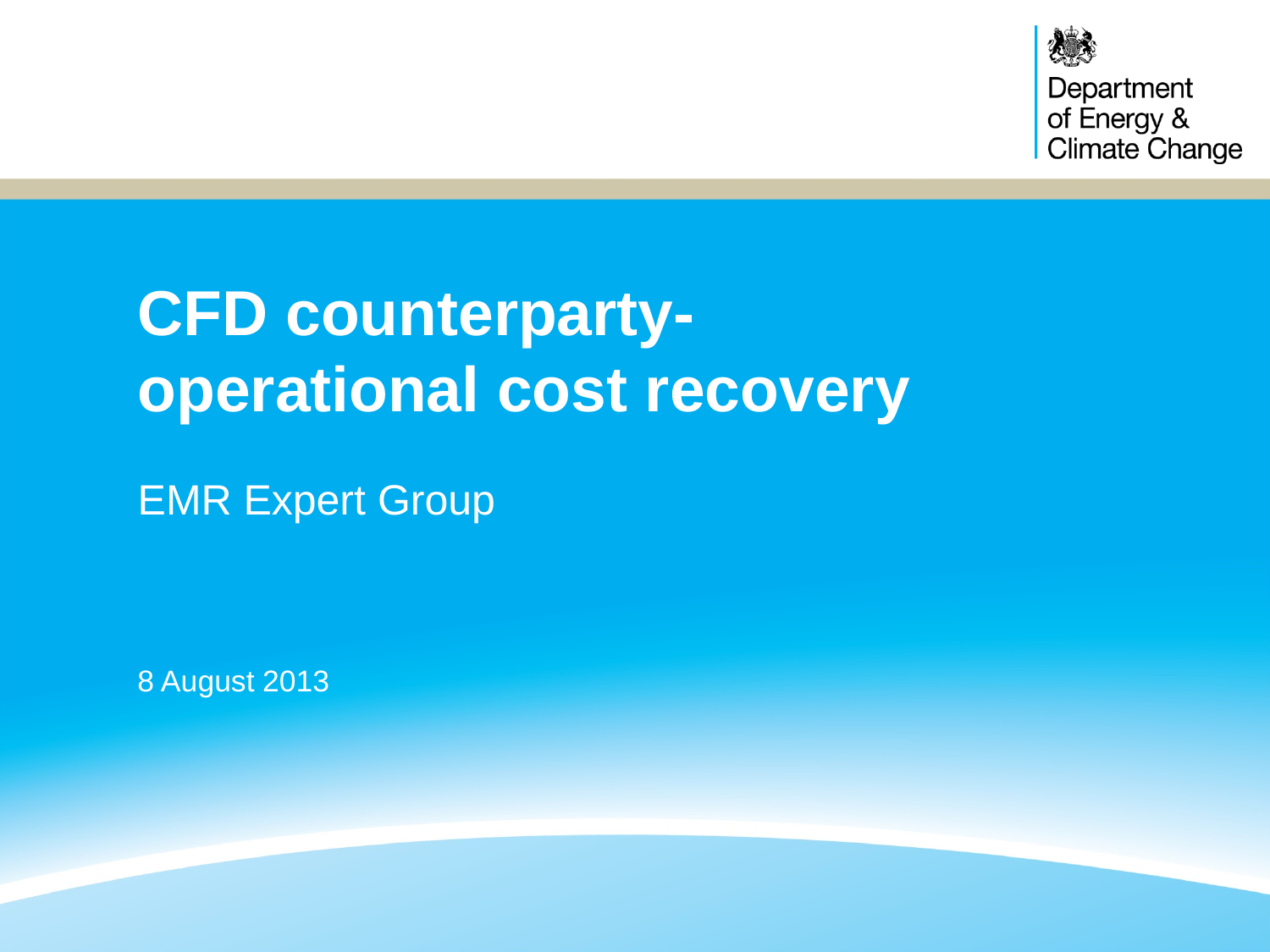

# CFD counterparty- operational cost recovery
EMR Expert Group
8 August 2013